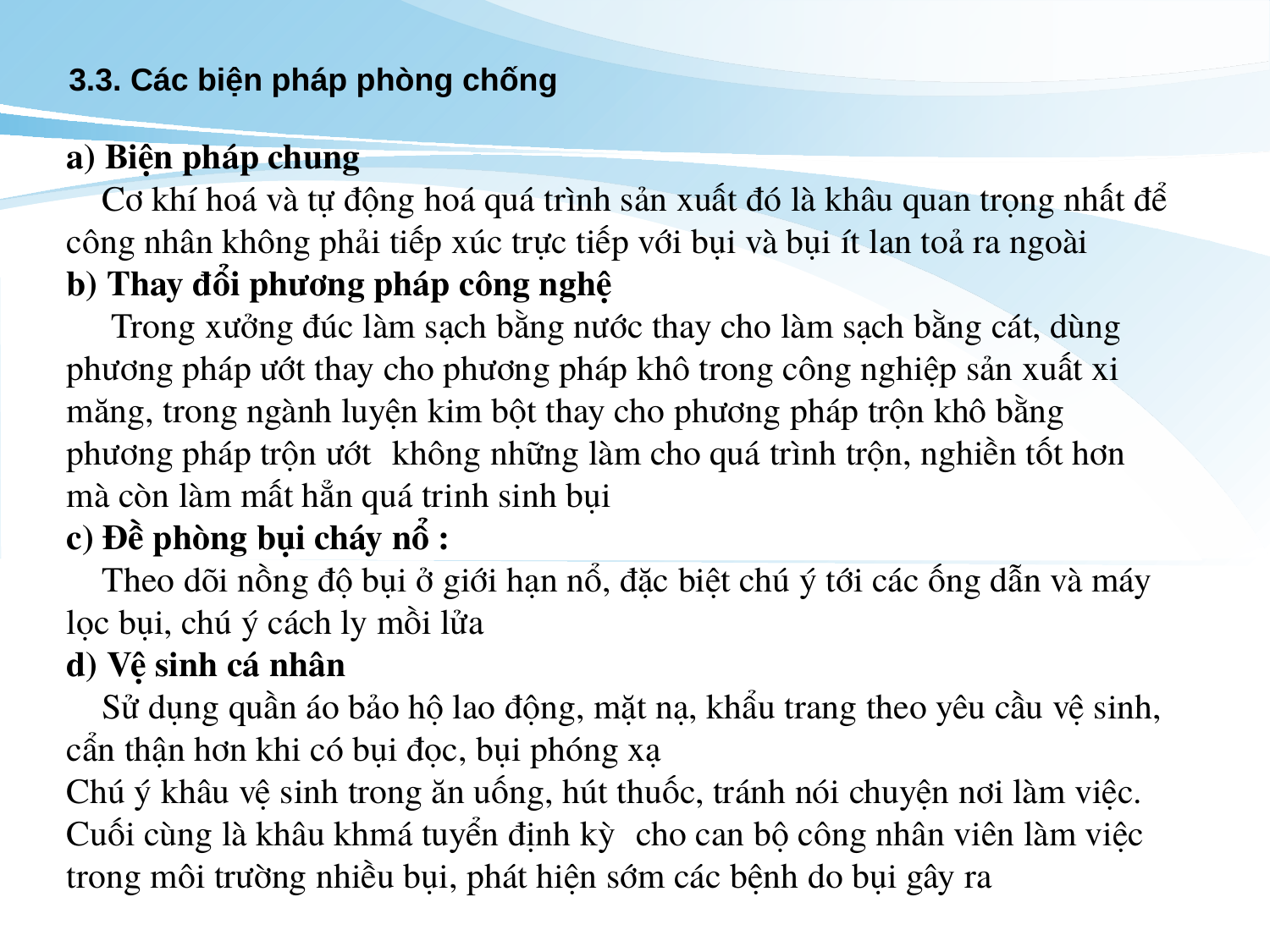

3.3. Các biện pháp phòng chống
a) Biện pháp chung
    Cơ khí hoá và tự động hoá quá trình sản xuất đó là khâu quan trọng nhất để công nhân không phải tiếp xúc trực tiếp với bụi và bụi ít lan toả ra ngoài
b) Thay đổi phương pháp công nghệ
     Trong xưởng đúc làm sạch bằng nước thay cho làm sạch bằng cát, dùng phương pháp ướt thay cho phương pháp khô trong công nghiệp sản xuất xi măng, trong ngành luyện kim bột thay cho phương pháp trộn khô bằng phương pháp trộn ướt  không những làm cho quá trình trộn, nghiền tốt hơn mà còn làm mất hẳn quá trinh sinh bụi
c) Đề phòng bụi cháy nổ :
    Theo dõi nồng độ bụi ở giới hạn nổ, đặc biệt chú ý tới các ống dẫn và máy lọc bụi, chú ý cách ly mồi lửa
d) Vệ sinh cá nhân
    Sử dụng quần áo bảo hộ lao động, mặt nạ, khẩu trang theo yêu cầu vệ sinh, cẩn thận hơn khi có bụi đọc, bụi phóng xạ
Chú ý khâu vệ sinh trong ăn uống, hút thuốc, tránh nói chuyện nơi làm việc. Cuối cùng là khâu khmá tuyển định kỳ  cho can bộ công nhân viên làm việc trong môi trường nhiều bụi, phát hiện sớm các bệnh do bụi gây ra